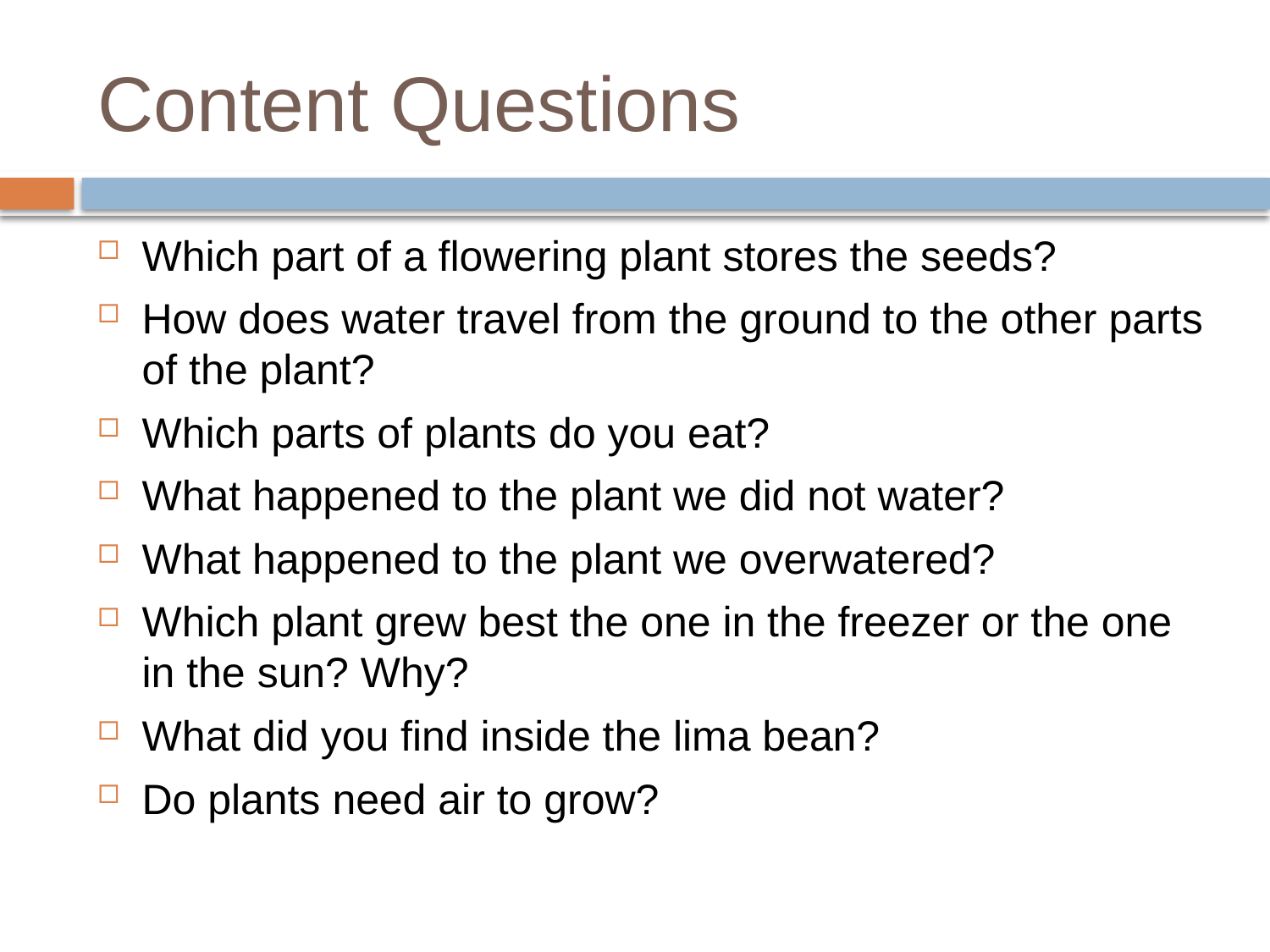

# Content Questions
Which part of a flowering plant stores the seeds?
How does water travel from the ground to the other parts of the plant?
Which parts of plants do you eat?
What happened to the plant we did not water?
What happened to the plant we overwatered?
Which plant grew best the one in the freezer or the one in the sun? Why?
What did you find inside the lima bean?
Do plants need air to grow?